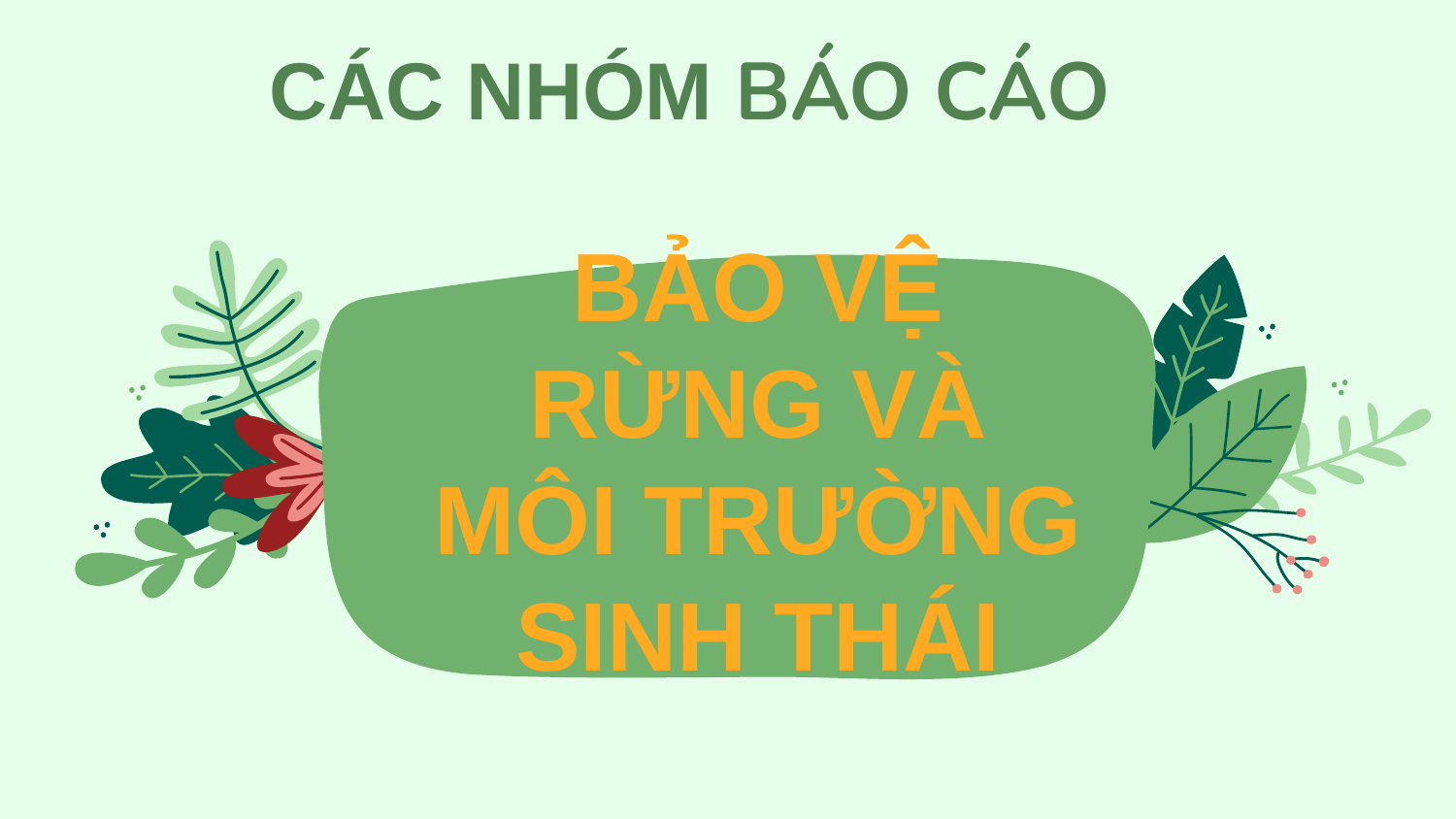

CÁC NHÓM BÁO CÁO
# BẢO VỆ RỪNG VÀ MÔI TRƯỜNG SINH THÁI